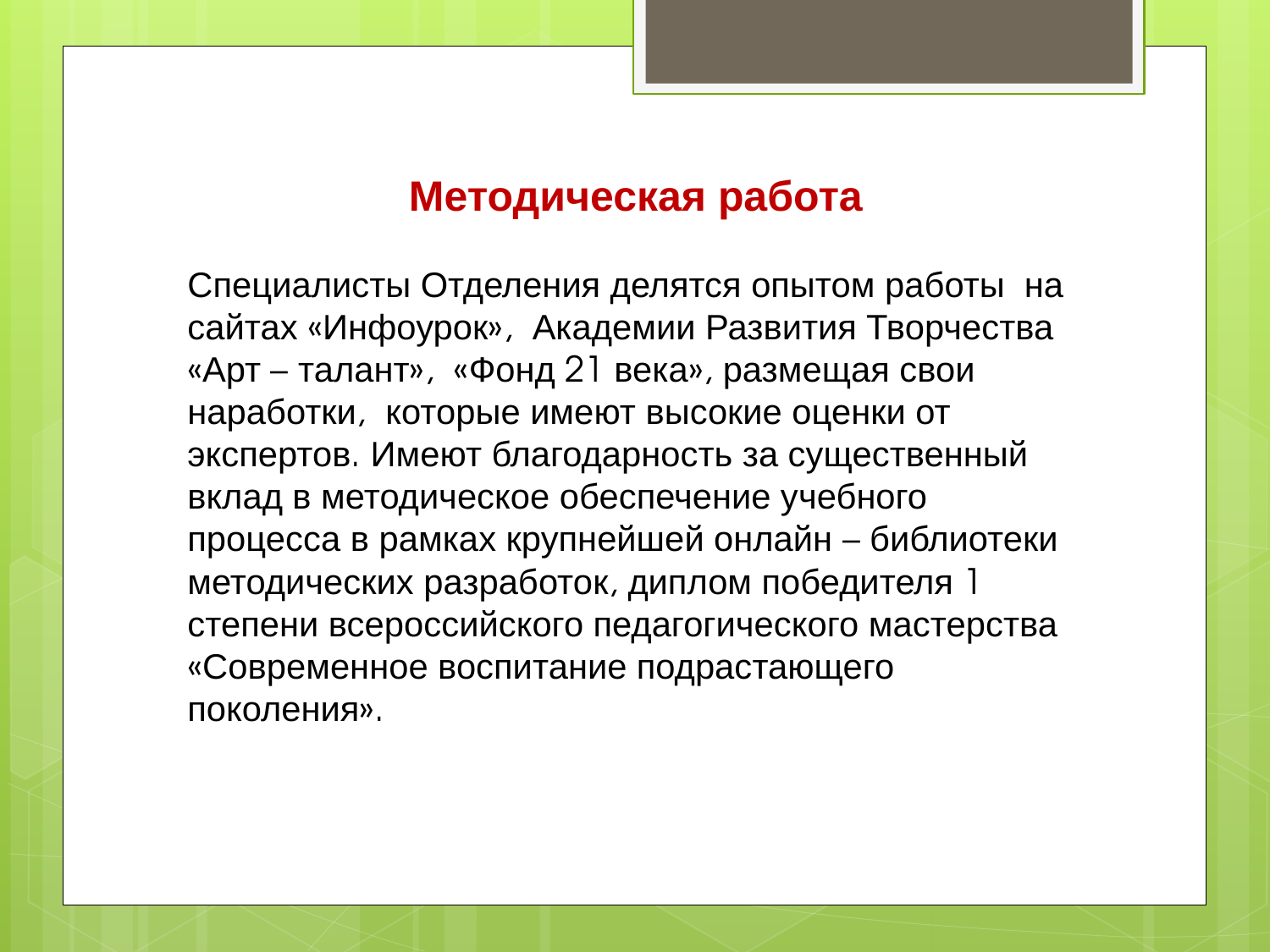

# Методическая работа
Специалисты Отделения делятся опытом работы  на сайтах «Инфоурок»,  Академии Развития Творчества «Арт – талант»,  «Фонд 21 века», размещая свои наработки,  которые имеют высокие оценки от экспертов. Имеют благодарность за существенный вклад в методическое обеспечение учебного процесса в рамках крупнейшей онлайн – библиотеки методических разработок, диплом победителя 1 степени всероссийского педагогического мастерства «Современное воспитание подрастающего поколения».